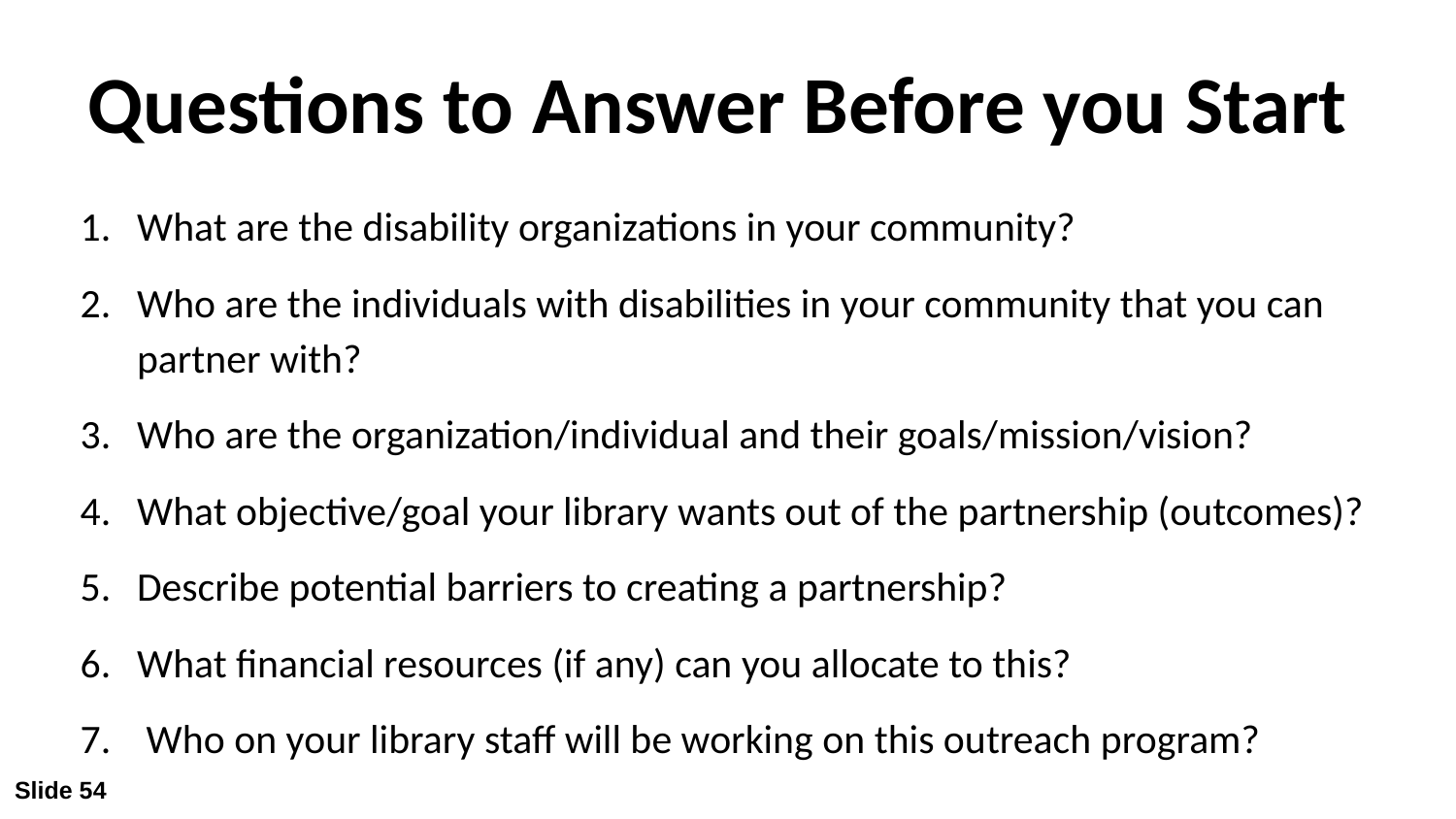

# Questions to Answer Before you Start
What are the disability organizations in your community?
Who are the individuals with disabilities in your community that you can partner with?
Who are the organization/individual and their goals/mission/vision?
What objective/goal your library wants out of the partnership (outcomes)?
Describe potential barriers to creating a partnership?
What financial resources (if any) can you allocate to this?
 Who on your library staff will be working on this outreach program?
Slide 54